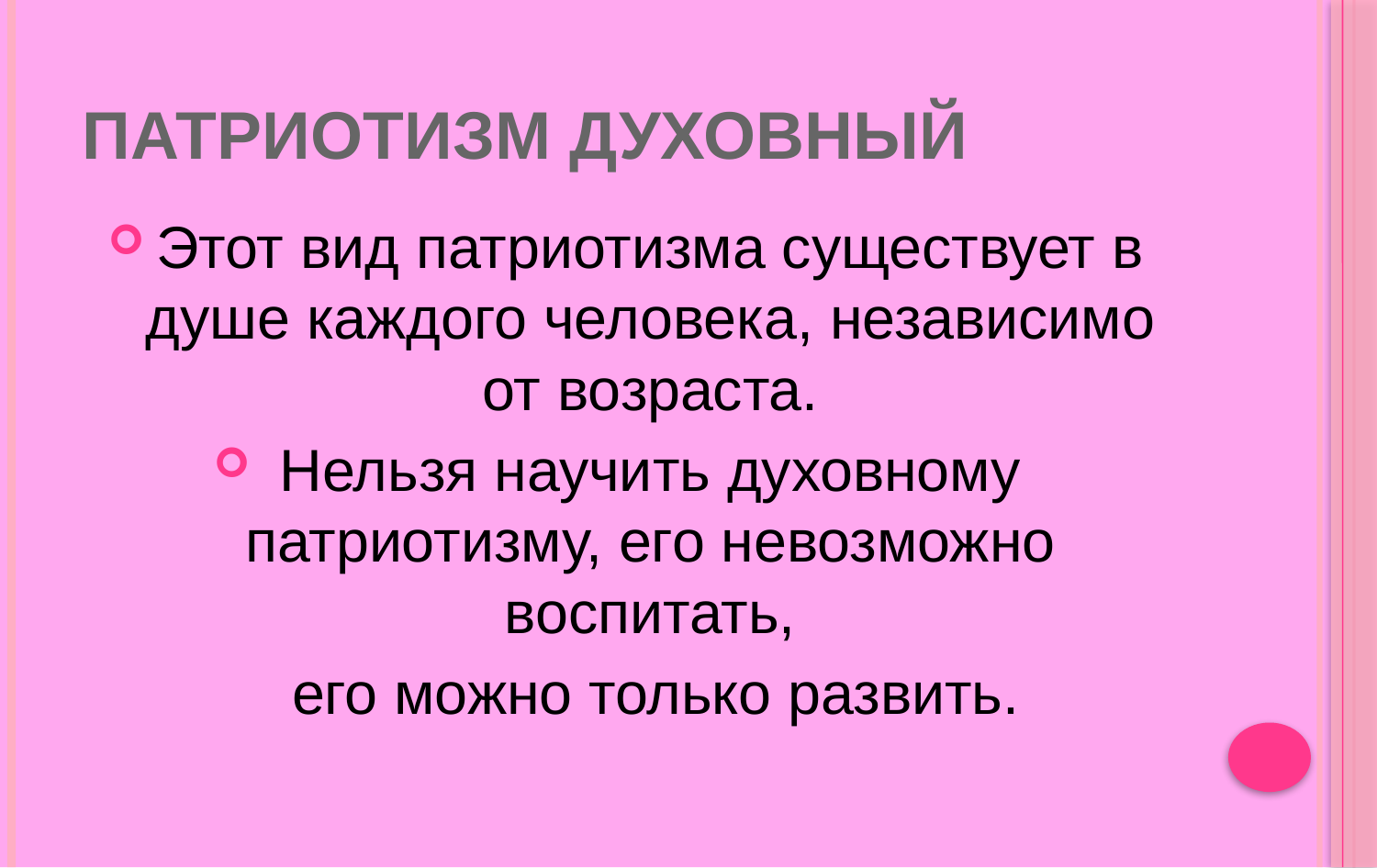

# Патриотизм духовный
Этот вид патриотизма существует в душе каждого человека, независимо от возраста.
Нельзя научить духовному патриотизму, его невозможно воспитать,
   его можно только развить.